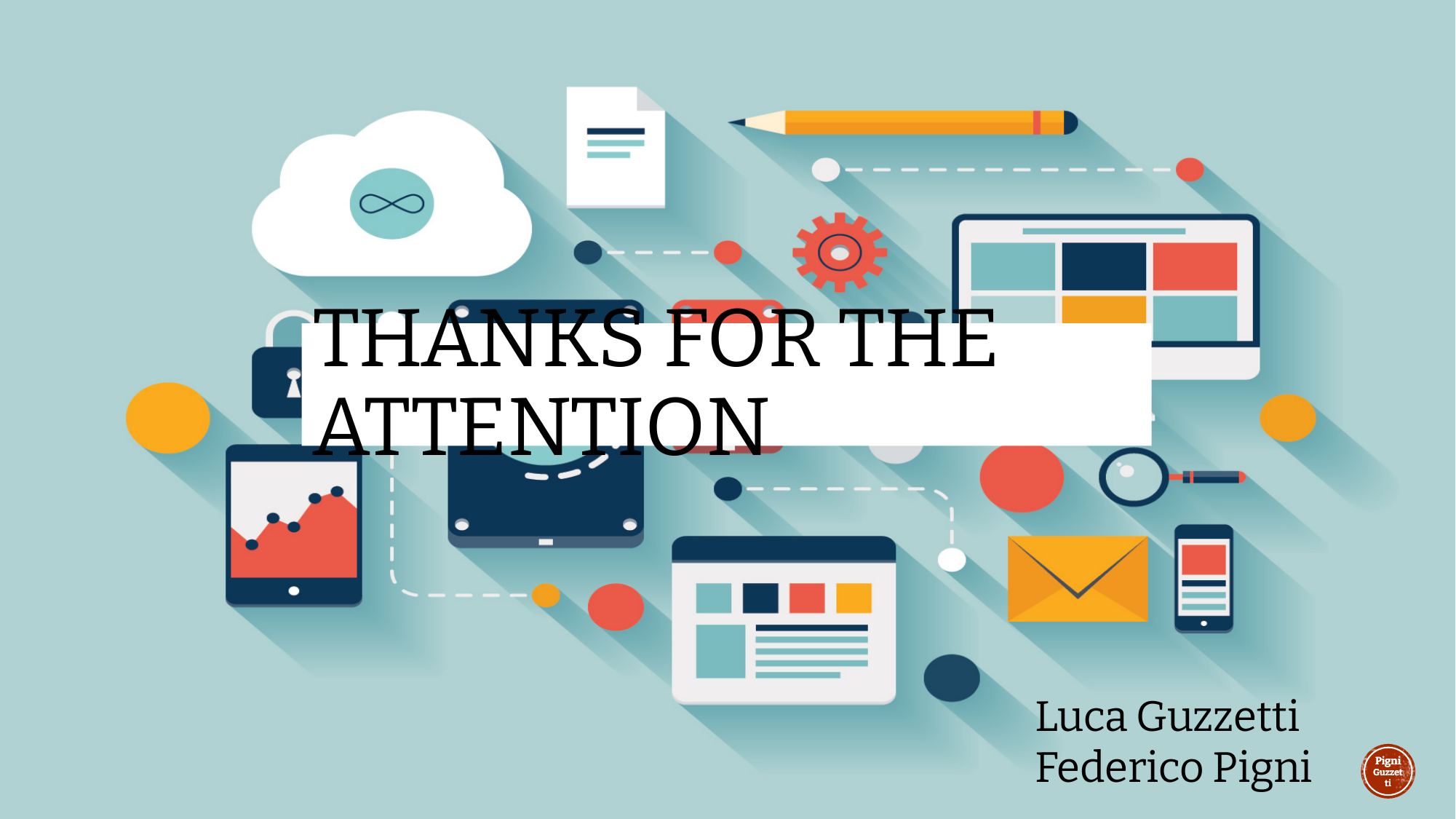

# Thanks for the attention
Luca Guzzetti
Federico Pigni
Pigni
Guzzetti